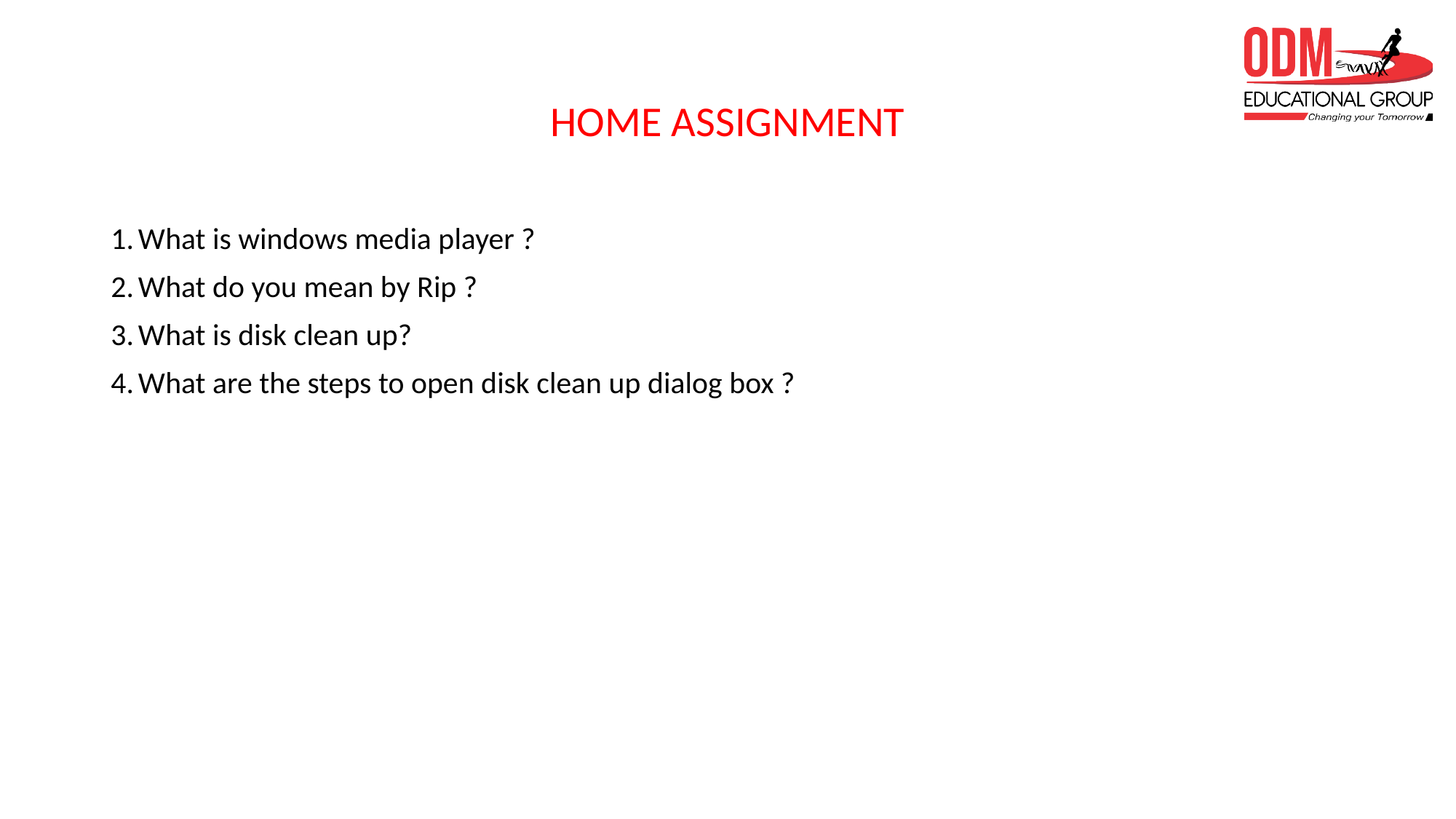

# HOME ASSIGNMENT
What is windows media player ?
What do you mean by Rip ?
What is disk clean up?
What are the steps to open disk clean up dialog box ?